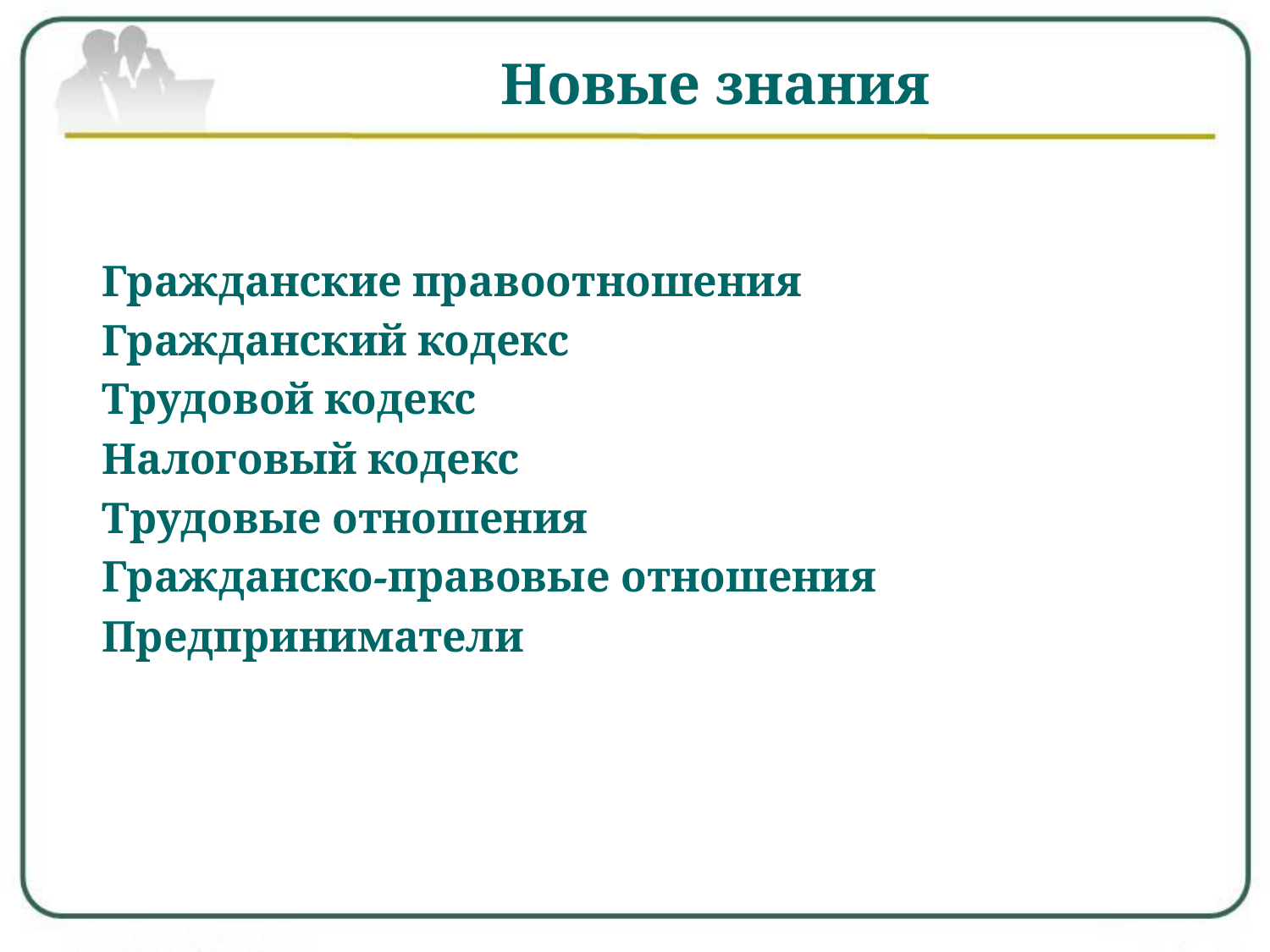

# Новые знания

Гражданские правоотношения
Гражданский кодекс
Трудовой кодекс
Налоговый кодекс
Трудовые отношения
Гражданско-правовые отношения
Предприниматели